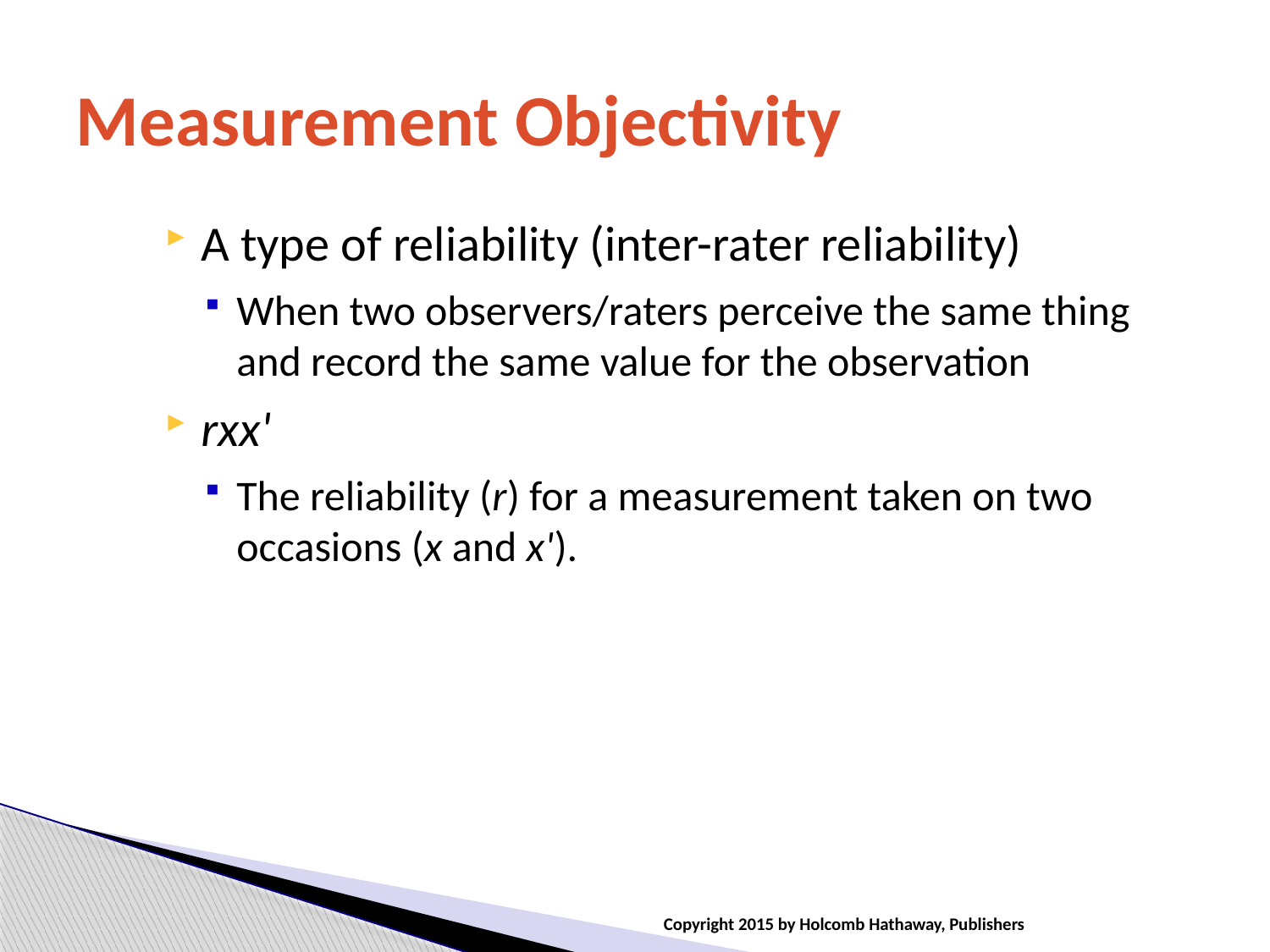

# Measurement Objectivity
A type of reliability (inter-rater reliability)
When two observers/raters perceive the same thing and record the same value for the observation
rxx'
The reliability (r) for a measurement taken on two occasions (x and x').
Copyright 2015 by Holcomb Hathaway, Publishers